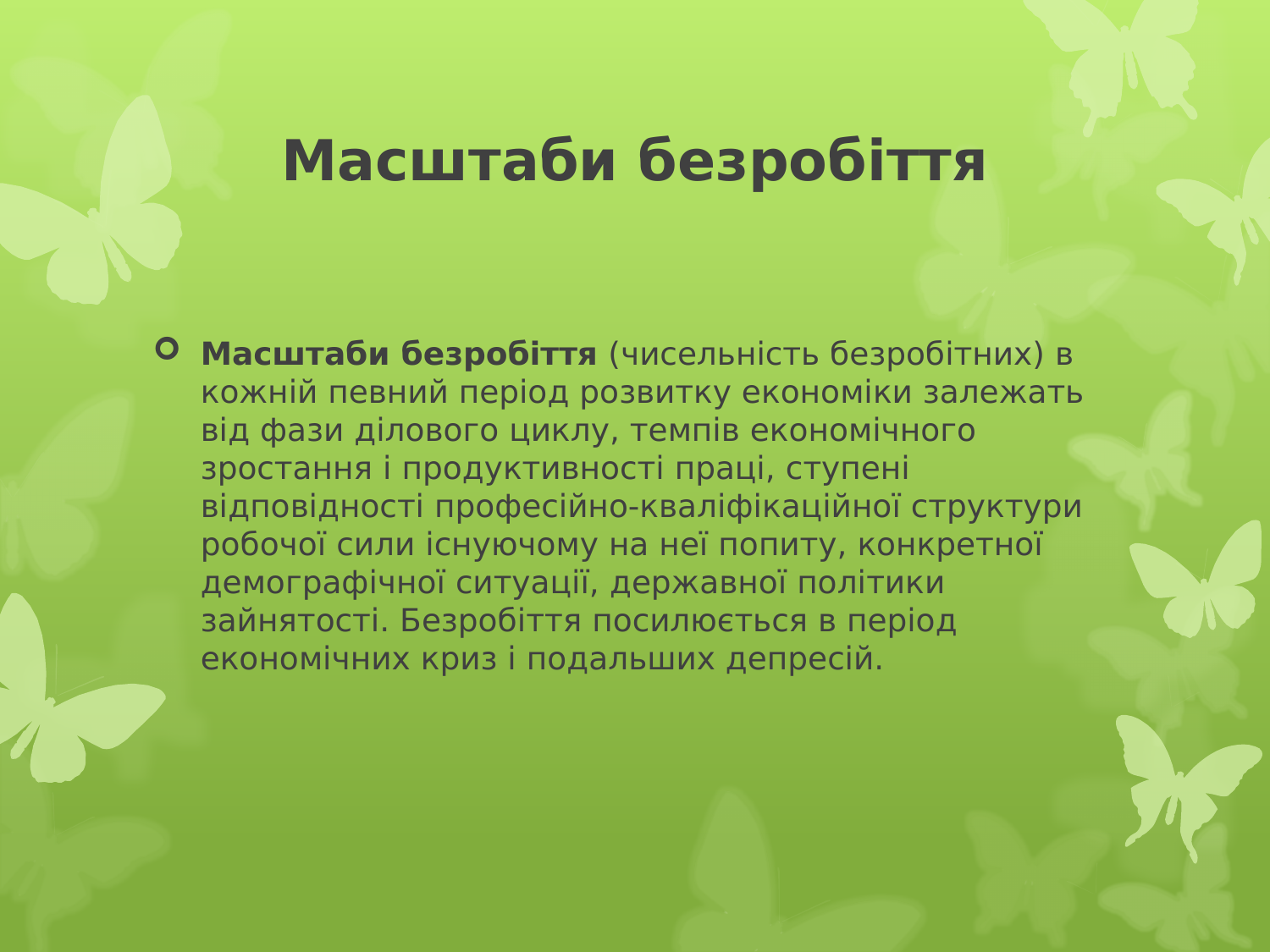

# Масштаби безробіття
Масштаби безробіття (чисельність безробітних) в кожній певний період розвитку економіки залежать від фази ділового циклу, темпів економічного зростання і продуктивності праці, ступені відповідності професійно-кваліфікаційної структури робочої сили існуючому на неї попиту, конкретної демографічної ситуації, державної політики зайнятості. Безробіття посилюється в період економічних криз і подальших депресій.